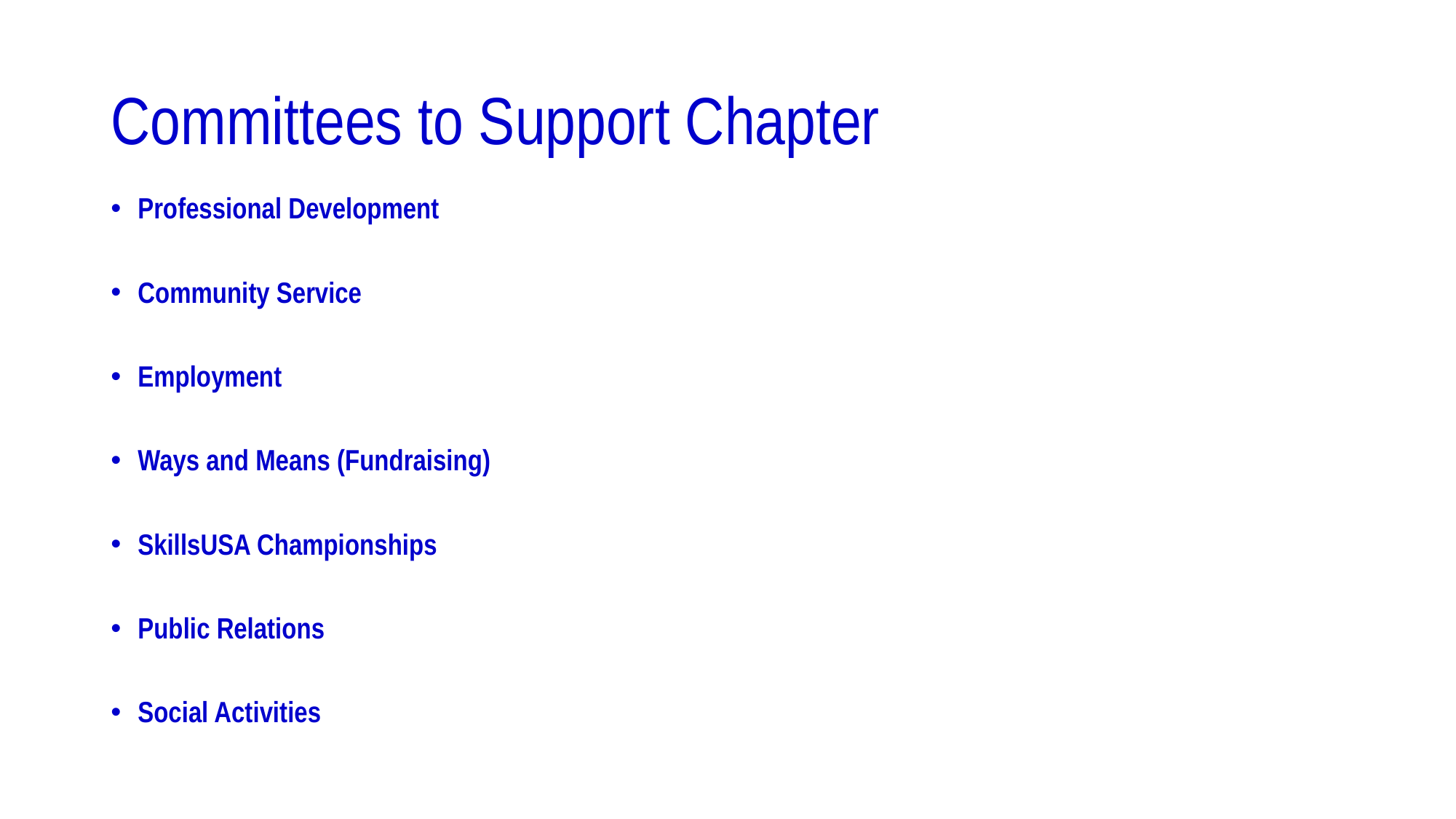

# Committees to Support Chapter
Professional Development

Community Service

Employment

Ways and Means (Fundraising)

SkillsUSA Championships

Public Relations

Social Activities